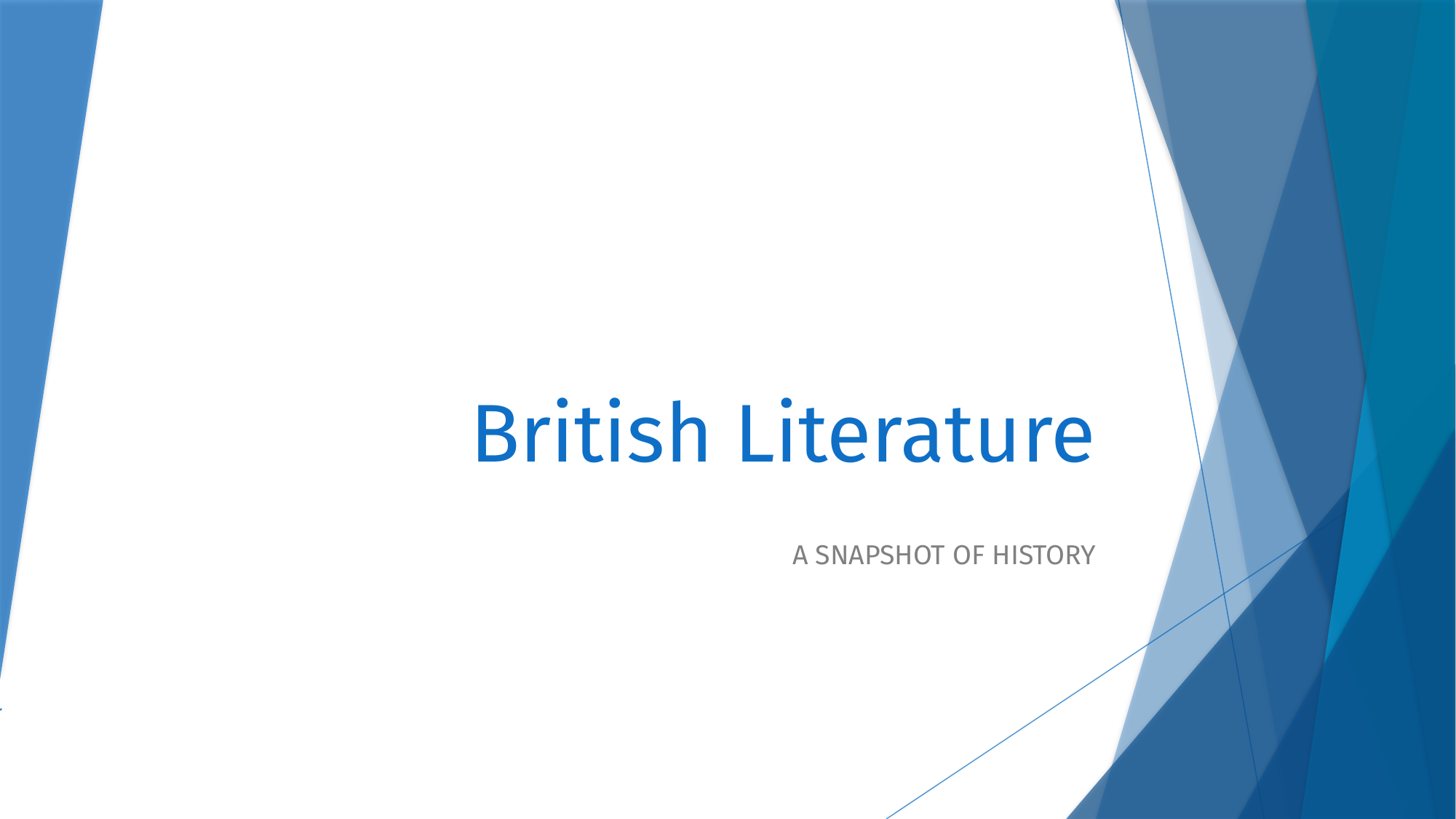

# British Literature

A SNAPSHOT OF HISTORY